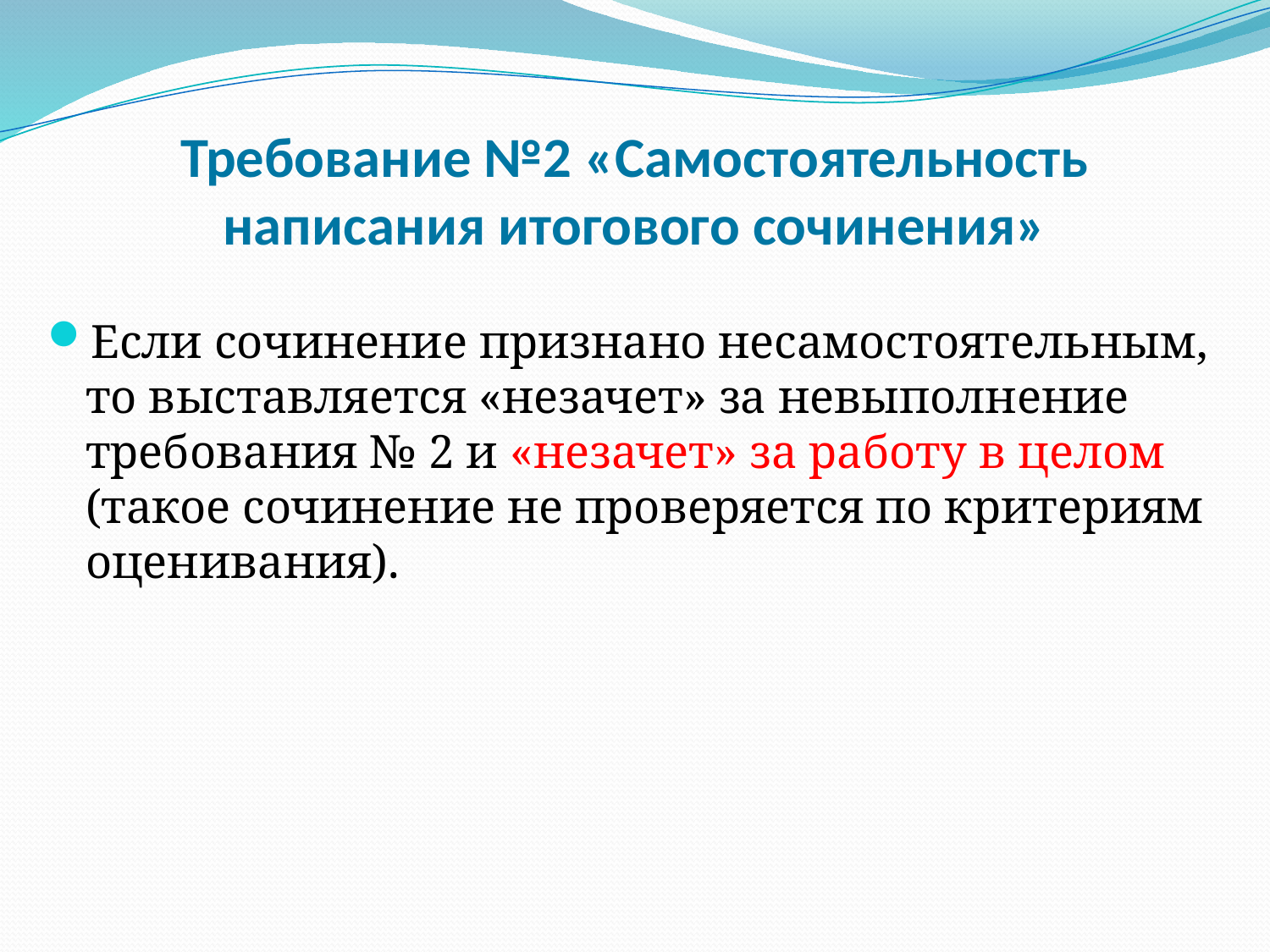

# Требование №2 «Самостоятельность написания итогового сочинения»
Если сочинение признано несамостоятельным, то выставляется «незачет» за невыполнение требования № 2 и «незачет» за работу в целом (такое сочинение не проверяется по критериям оценивания).